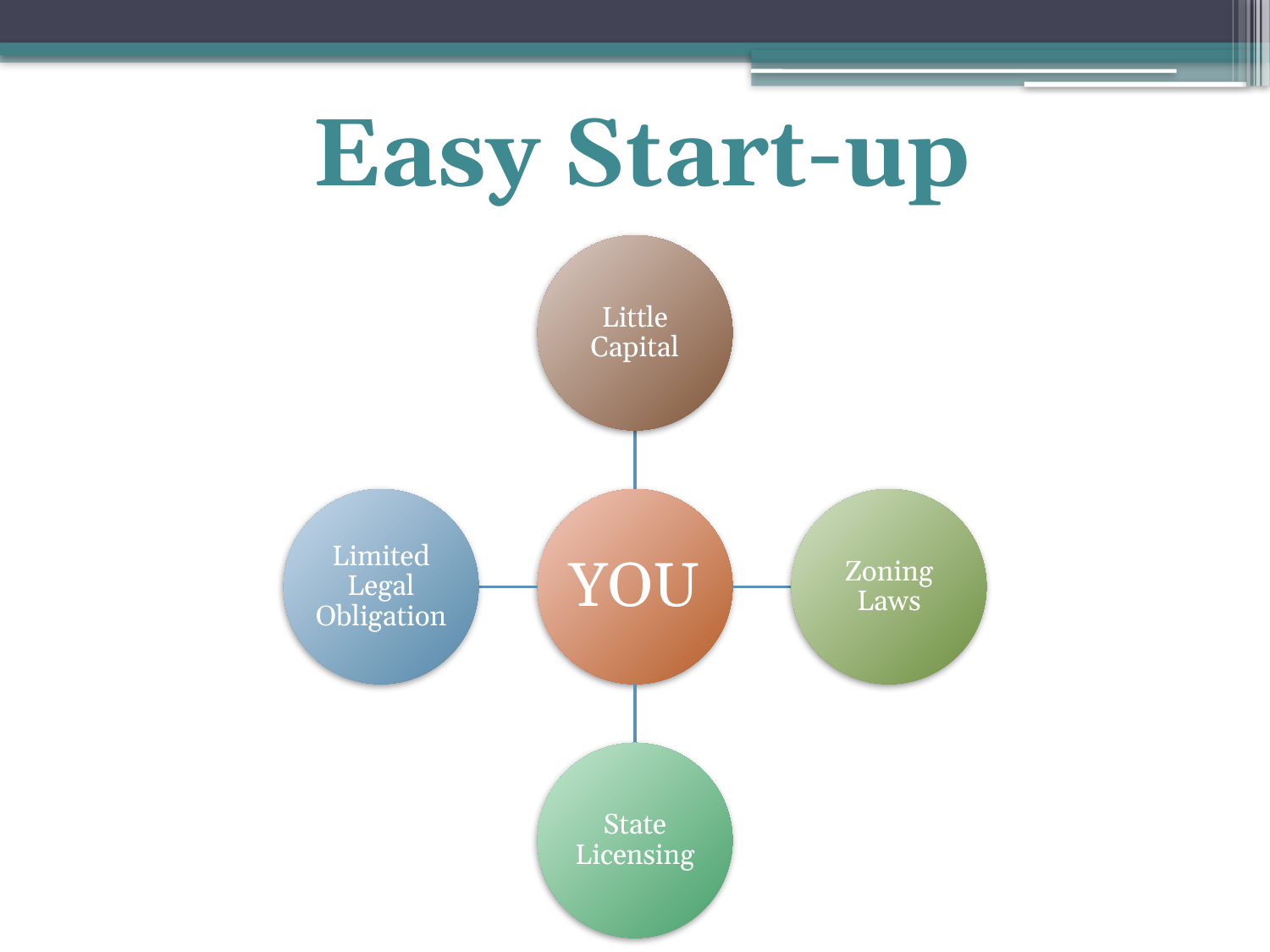

Easy Start-up
YOU

Little Capital

Zoning Laws

State Licensing

Limited Legal Obligation